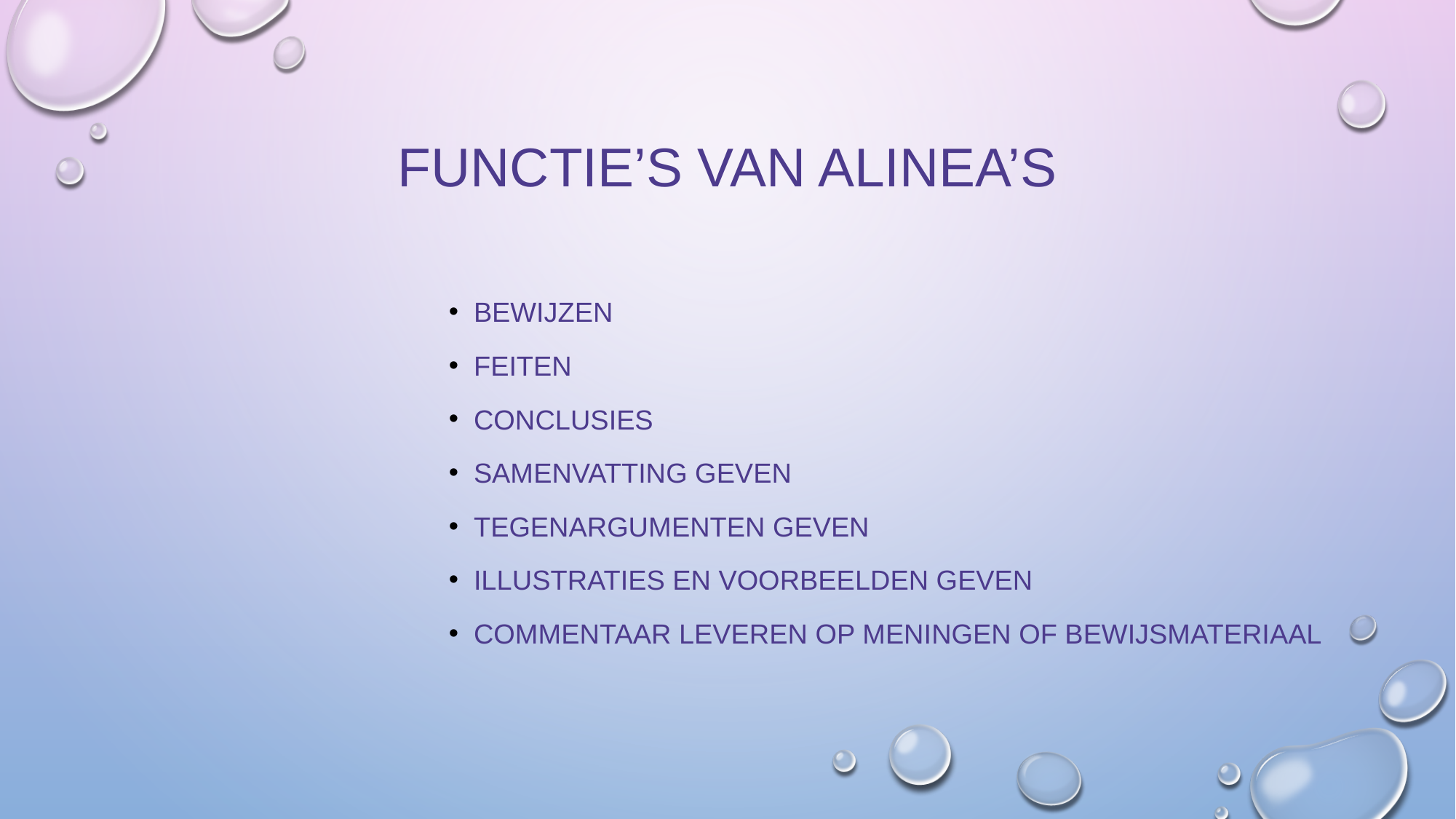

# Functie’s van alinea’s
bewijzen
feiten
conclusies
Samenvatting geven
Tegenargumenten geven
Illustraties en voorbeelden geven
Commentaar leveren op meningen of bewijsmateriaal